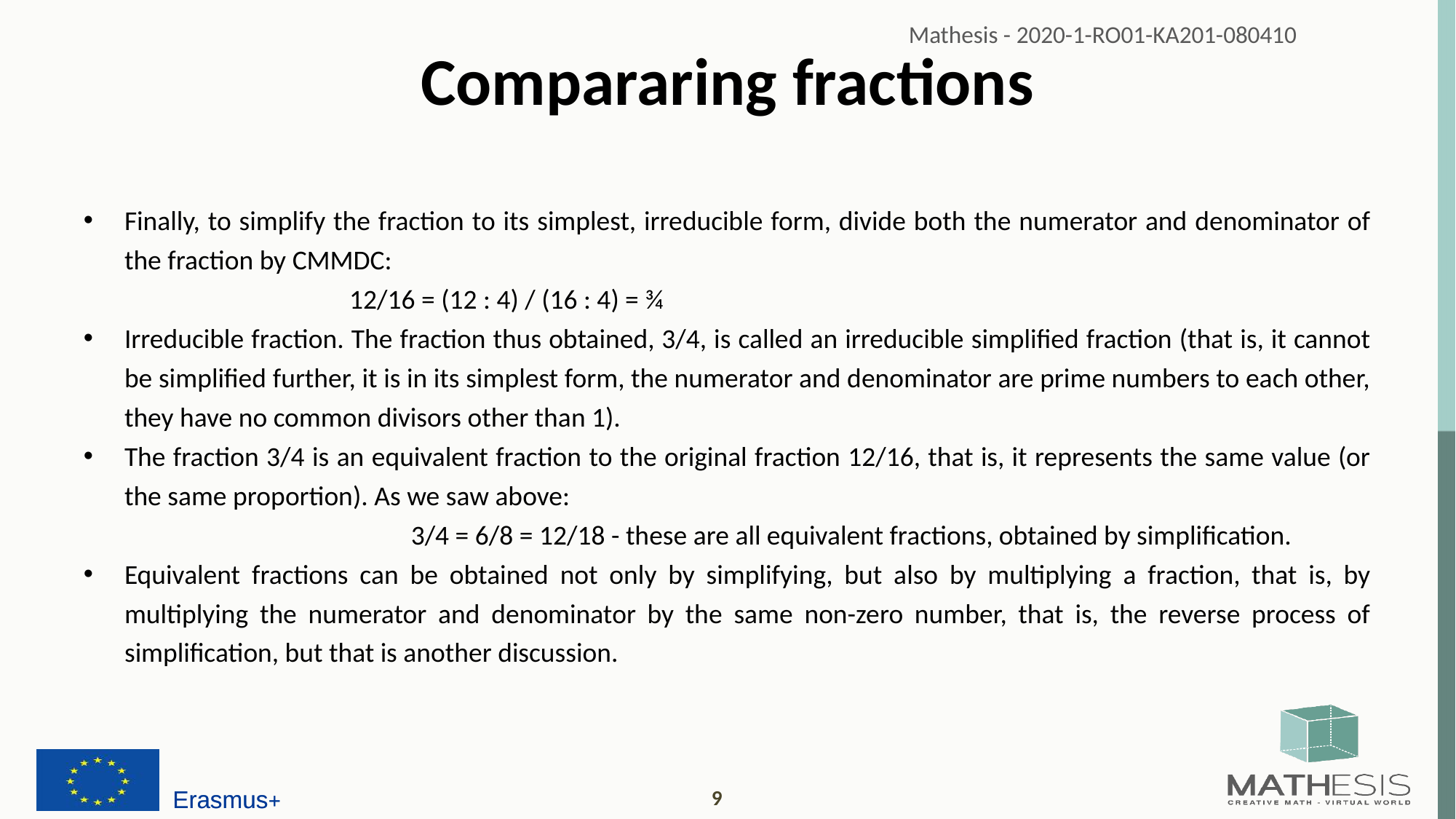

# Compararing fractions
Finally, to simplify the fraction to its simplest, irreducible form, divide both the numerator and denominator of the fraction by CMMDC:
                                           12/16 = (12 : 4) / (16 : 4) = ¾
Irreducible fraction. The fraction thus obtained, 3/4, is called an irreducible simplified fraction (that is, it cannot be simplified further, it is in its simplest form, the numerator and denominator are prime numbers to each other, they have no common divisors other than 1).
The fraction 3/4 is an equivalent fraction to the original fraction 12/16, that is, it represents the same value (or the same proportion). As we saw above:
                  		3/4 = 6/8 = 12/18 - these are all equivalent fractions, obtained by simplification.
Equivalent fractions can be obtained not only by simplifying, but also by multiplying a fraction, that is, by multiplying the numerator and denominator by the same non-zero number, that is, the reverse process of simplification, but that is another discussion.